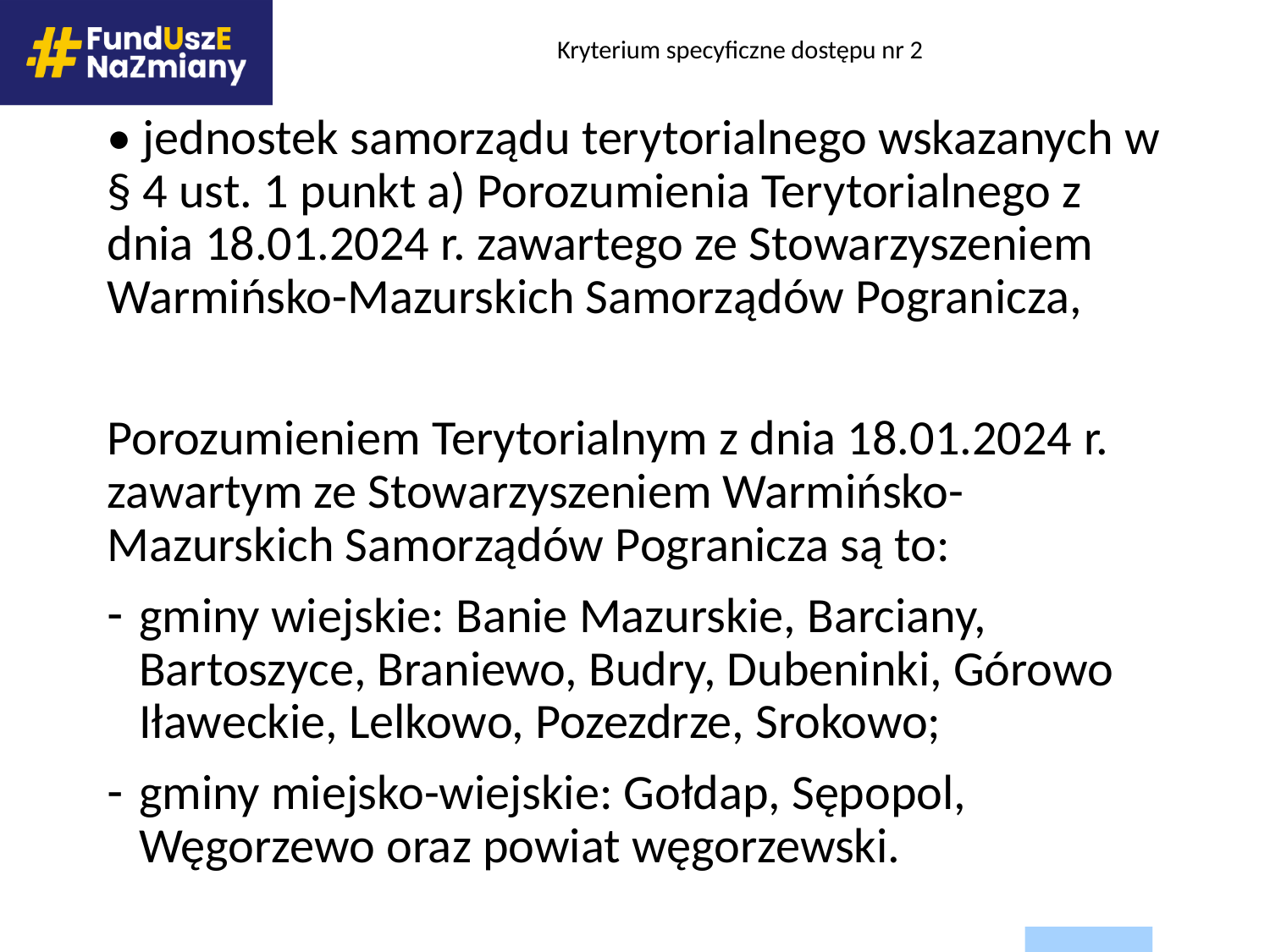

# Kryterium specyficzne dostępu nr 2
• jednostek samorządu terytorialnego wskazanych w § 4 ust. 1 punkt a) Porozumienia Terytorialnego z dnia 18.01.2024 r. zawartego ze Stowarzyszeniem Warmińsko-Mazurskich Samorządów Pogranicza,

Porozumieniem Terytorialnym z dnia 18.01.2024 r. zawartym ze Stowarzyszeniem Warmińsko-Mazurskich Samorządów Pogranicza są to:
gminy wiejskie: Banie Mazurskie, Barciany, Bartoszyce, Braniewo, Budry, Dubeninki, Górowo Iławeckie, Lelkowo, Pozezdrze, Srokowo;
gminy miejsko-wiejskie: Gołdap, Sępopol, Węgorzewo oraz powiat węgorzewski.